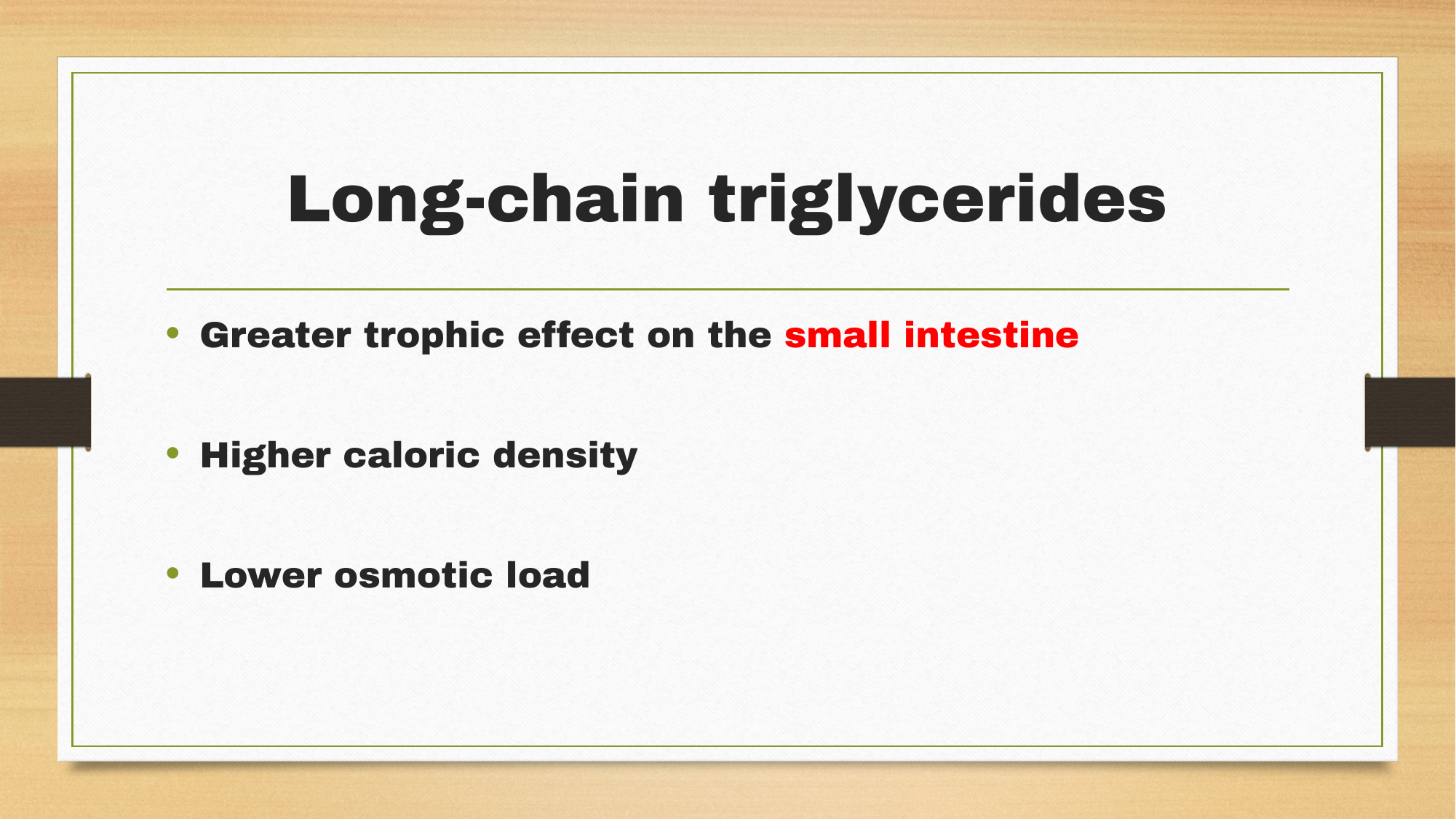

# Long-chain triglycerides
Greater trophic effect on the small intestine

Higher caloric density

Lower osmotic load